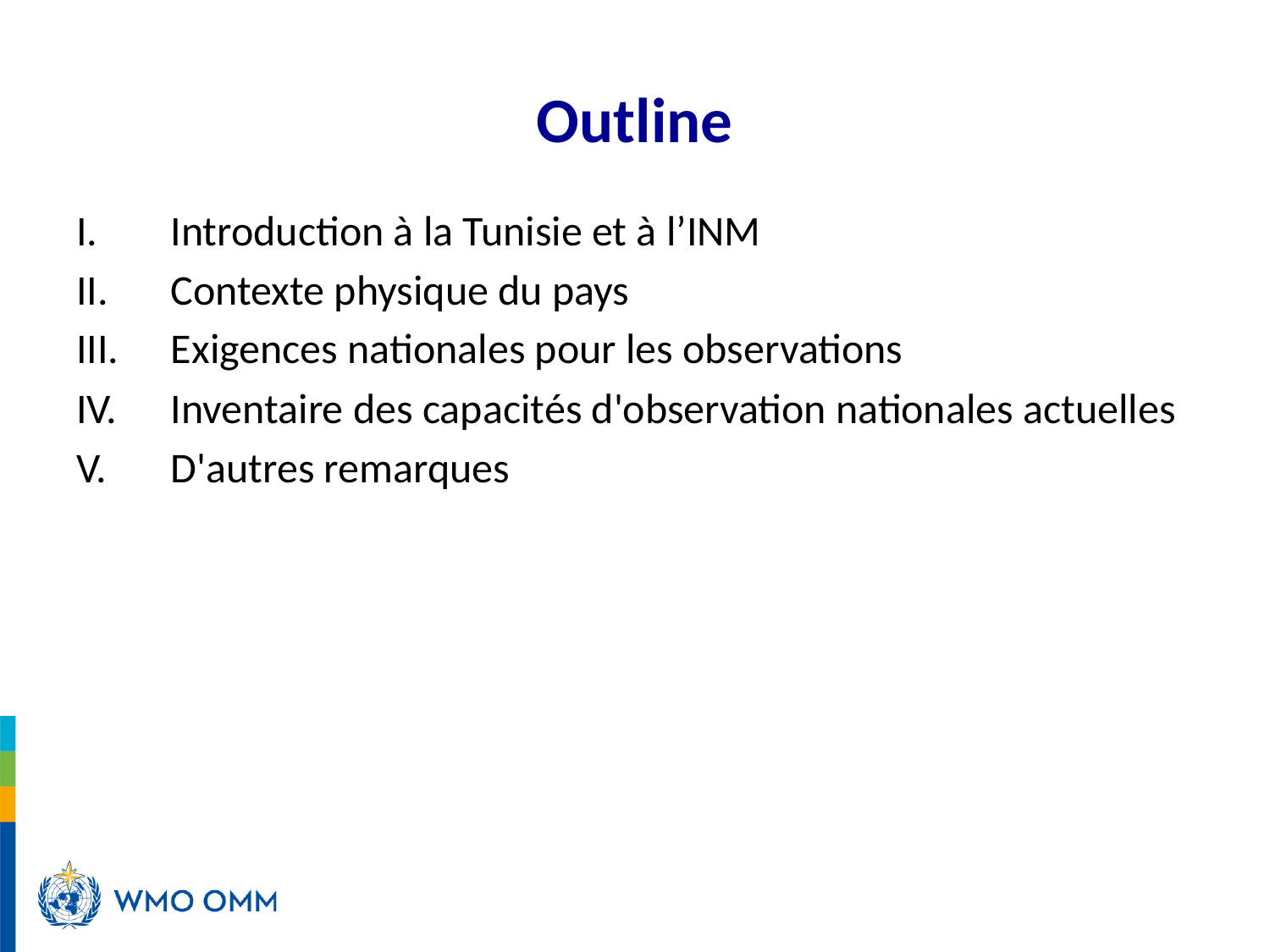

# Outline
Introduction à la Tunisie et à l’INM
Contexte physique du pays
Exigences nationales pour les observations
Inventaire des capacités d'observation nationales actuelles
D'autres remarques